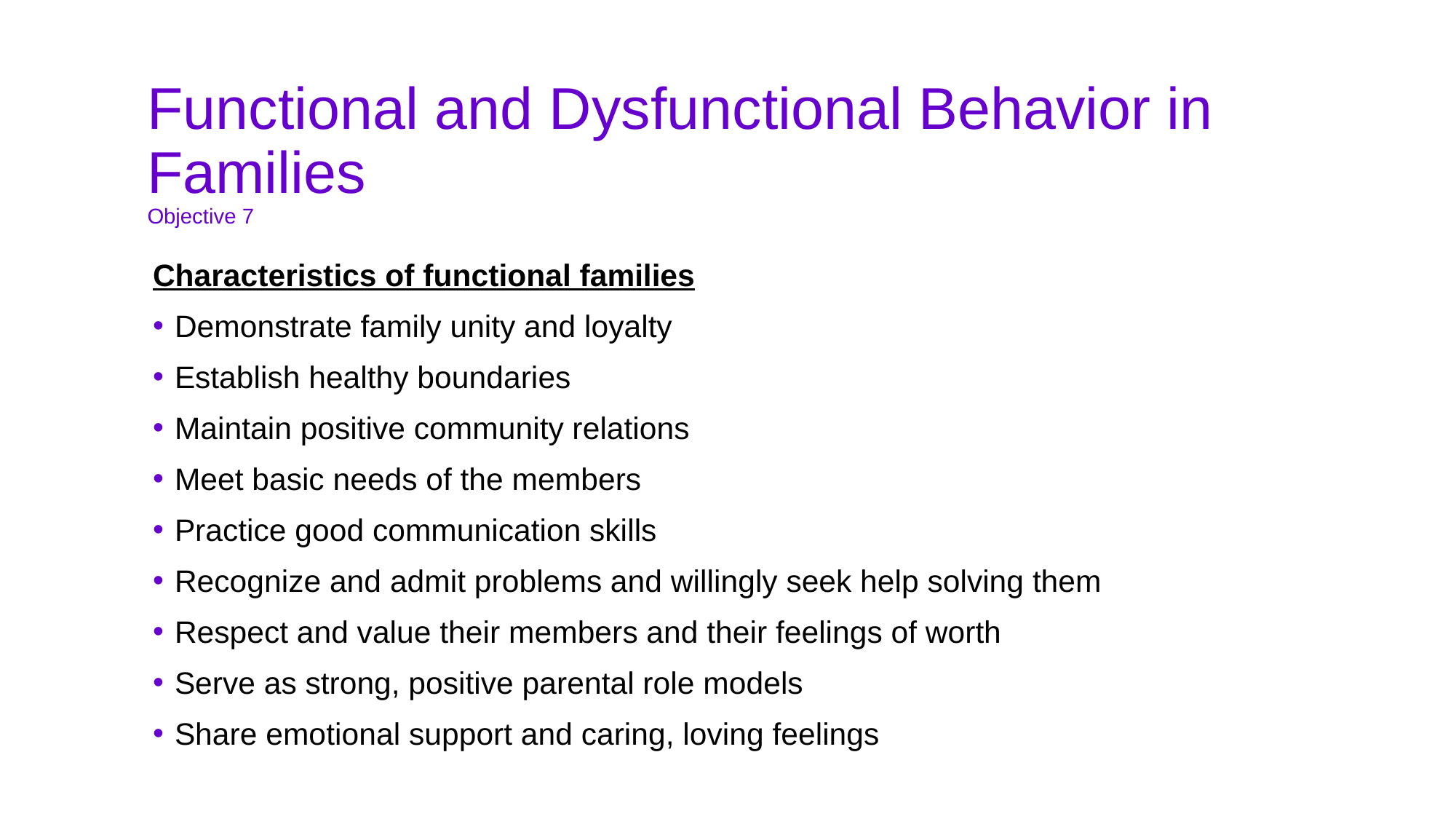

# Functional and Dysfunctional Behavior in Families Objective 7
Characteristics of functional families
Demonstrate family unity and loyalty
Establish healthy boundaries
Maintain positive community relations
Meet basic needs of the members
Practice good communication skills
Recognize and admit problems and willingly seek help solving them
Respect and value their members and their feelings of worth
Serve as strong, positive parental role models
Share emotional support and caring, loving feelings